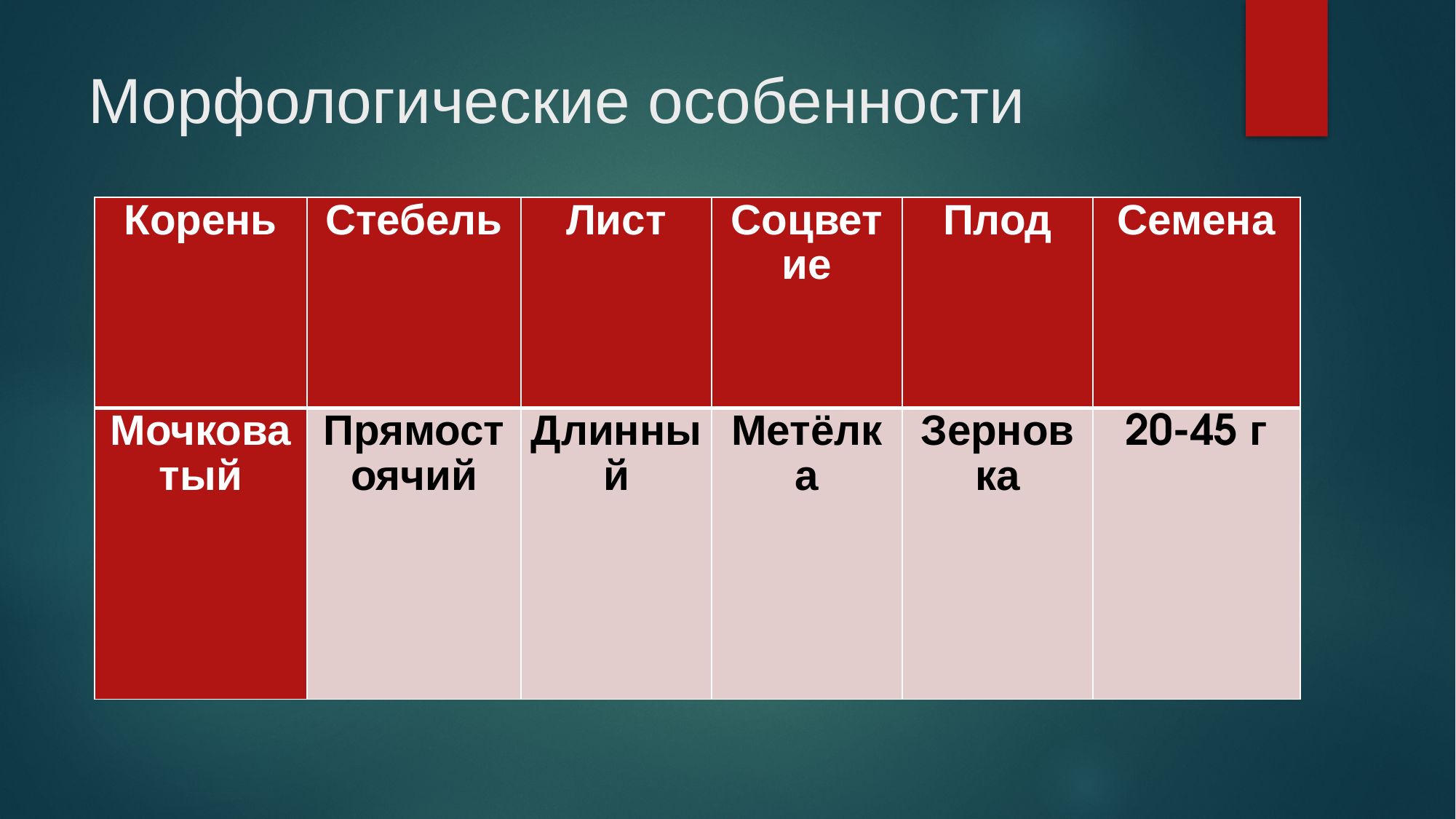

# Морфологические особенности
| Корень | Стебель | Лист | Соцветие | Плод | Семена |
| --- | --- | --- | --- | --- | --- |
| Мочковатый | Прямостоячий | Длинный | Метёлка | Зерновка | 20-45 г |